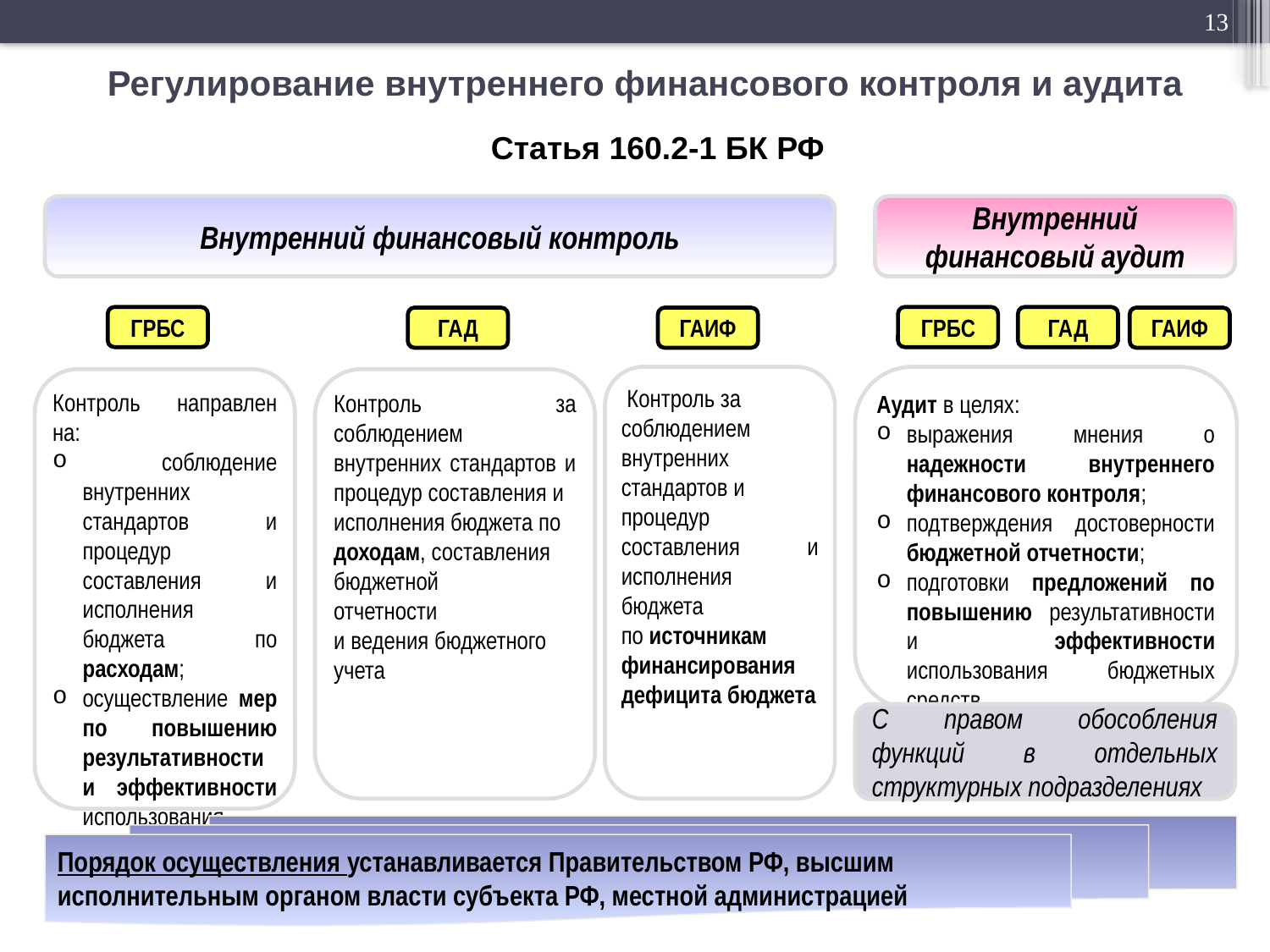

13
Регулирование внутреннего финансового контроля и аудита
Статья 160.2-1 БК РФ
Внутренний финансовый контроль
Внутренний финансовый аудит
ГРБС
ГРБС
ГАД
ГАД
ГАИФ
ГАИФ
 Контроль за
соблюдением
внутренних стандартов и
процедур составления и исполнения бюджета
по источникам
финансирования
дефицита бюджета
Аудит в целях:
выражения мнения о надежности внутреннего финансового контроля;
подтверждения достоверности бюджетной отчетности;
подготовки предложений по повышению результативности и  эффективности использования бюджетных средств.

Контроль направлен на:
 соблюдение внутренних стандартов  и процедур составления  и исполнения бюджета по расходам;
осуществление мер по повышению результативности и эффективности использования бюджетных средств
Контроль за соблюдением
внутренних стандартов и
процедур составления и
исполнения бюджета по
доходам, составления
бюджетной
отчетности
и ведения бюджетного
учета

С правом обособления функций в отдельных структурных подразделениях

Порядок осуществления устанавливается Правительством РФ, высшим исполнительным органом власти субъекта РФ, местной администрацией